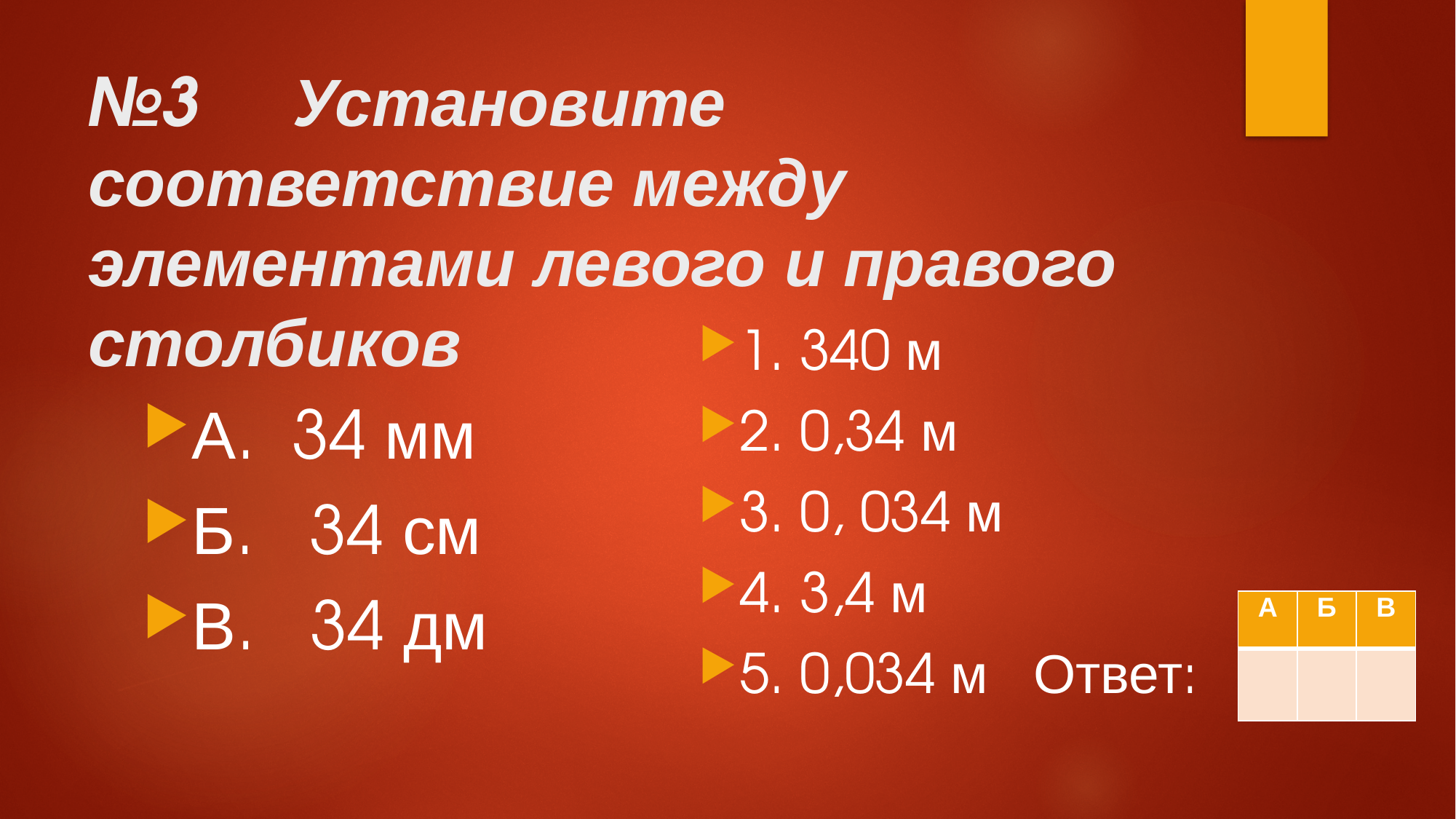

# №3     Установите соответствие между элементами левого и правого столбиков
1. 340 м
2. 0,34 м
3. 0, 034 м
4. 3,4 м
5. 0,034 м   Ответ:
А.  34 мм
Б.   34 см
В.   34 дм
| А | Б | В |
| --- | --- | --- |
|  |  |  |